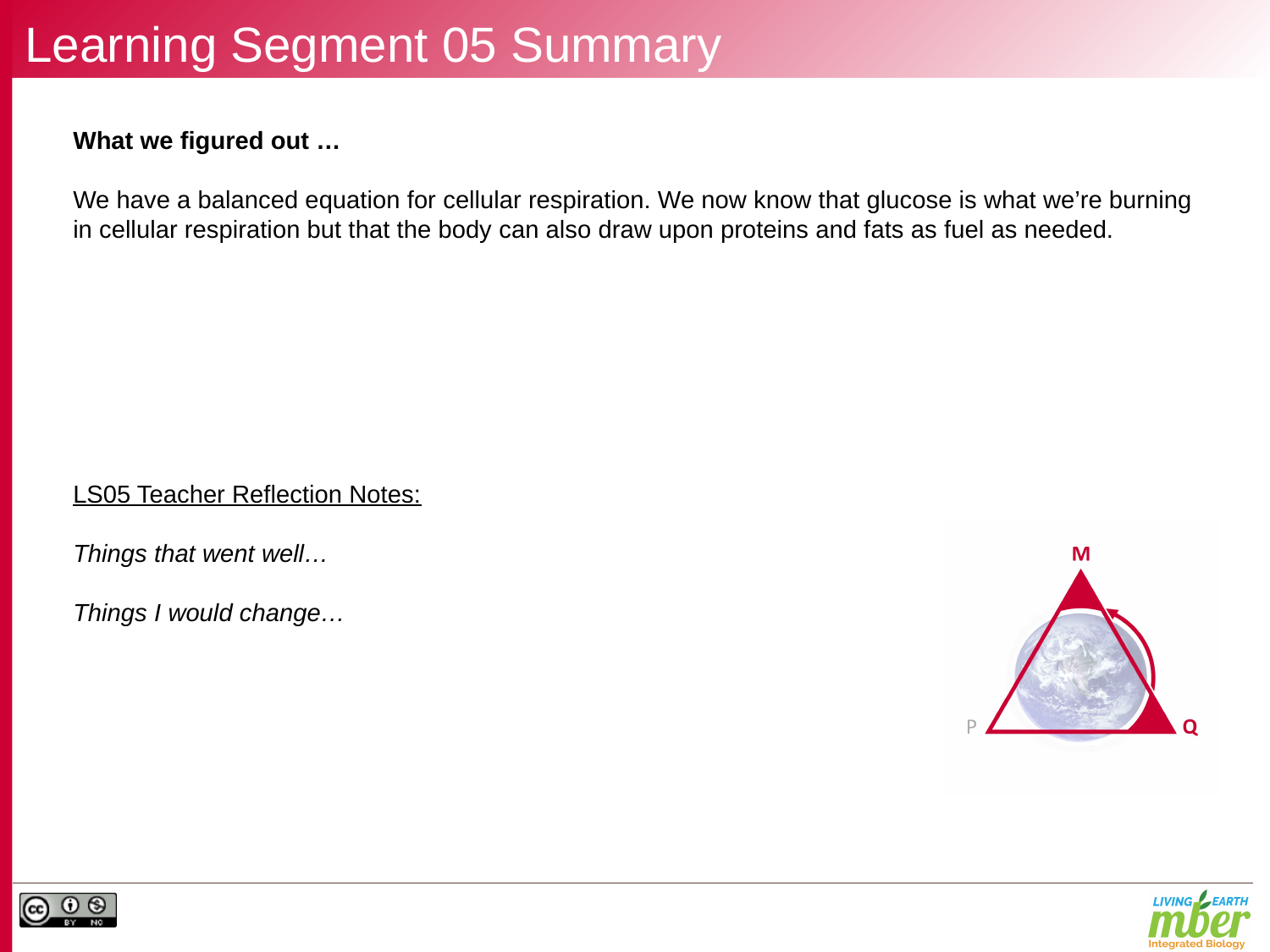

# Learning Segment 05 Summary
What we figured out …

We have a balanced equation for cellular respiration. We now know that glucose is what we’re burning in cellular respiration but that the body can also draw upon proteins and fats as fuel as needed.

LS05 Teacher Reflection Notes:

Things that went well…

Things I would change…